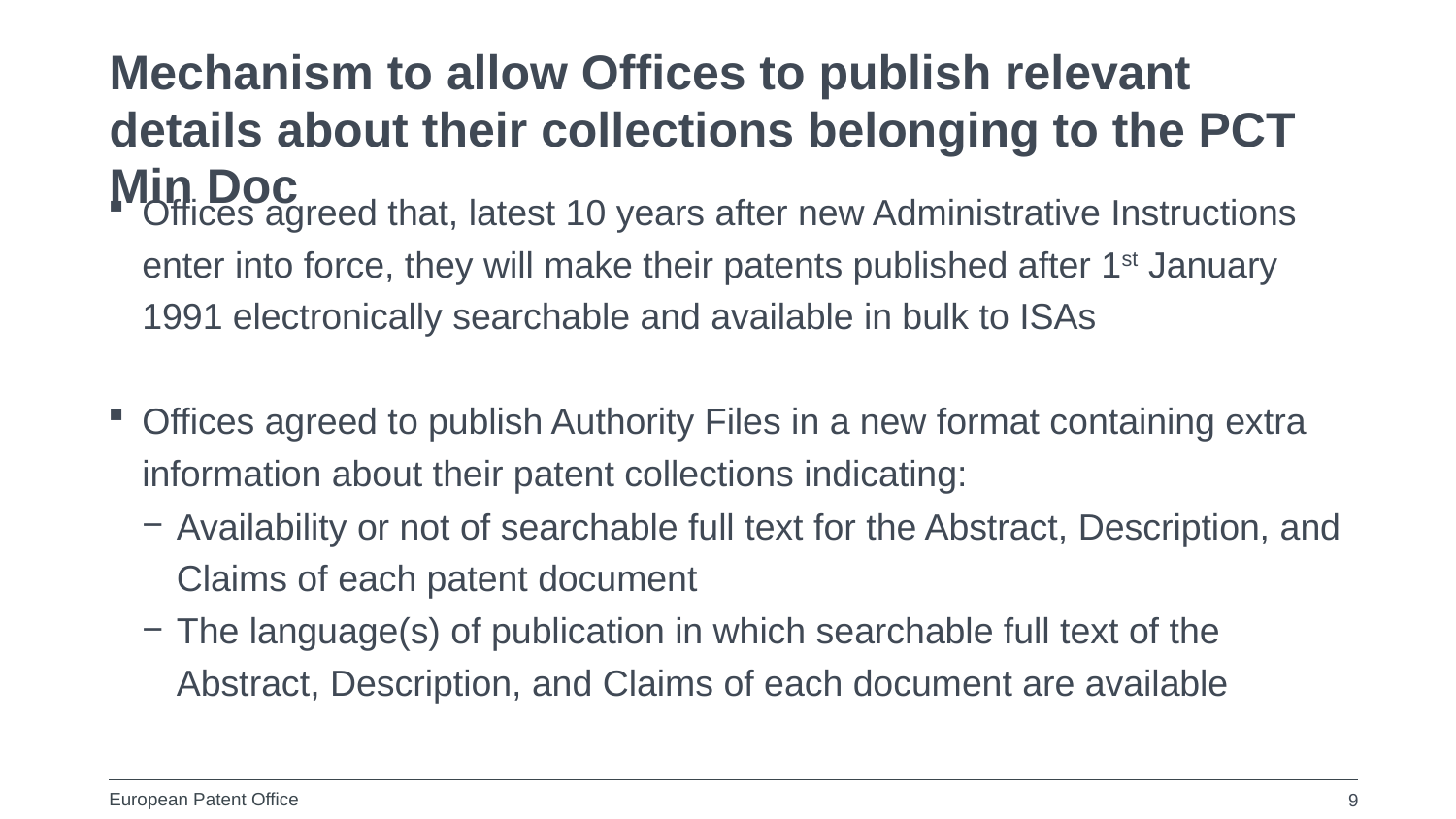

# Mechanism to allow Offices to publish relevant details about their collections belonging to the PCT Min Doc
Offices agreed that, latest 10 years after new Administrative Instructions enter into force, they will make their patents published after 1st January 1991 electronically searchable and available in bulk to ISAs

Offices agreed to publish Authority Files in a new format containing extra information about their patent collections indicating:
Availability or not of searchable full text for the Abstract, Description, and Claims of each patent document
The language(s) of publication in which searchable full text of the Abstract, Description, and Claims of each document are available
9